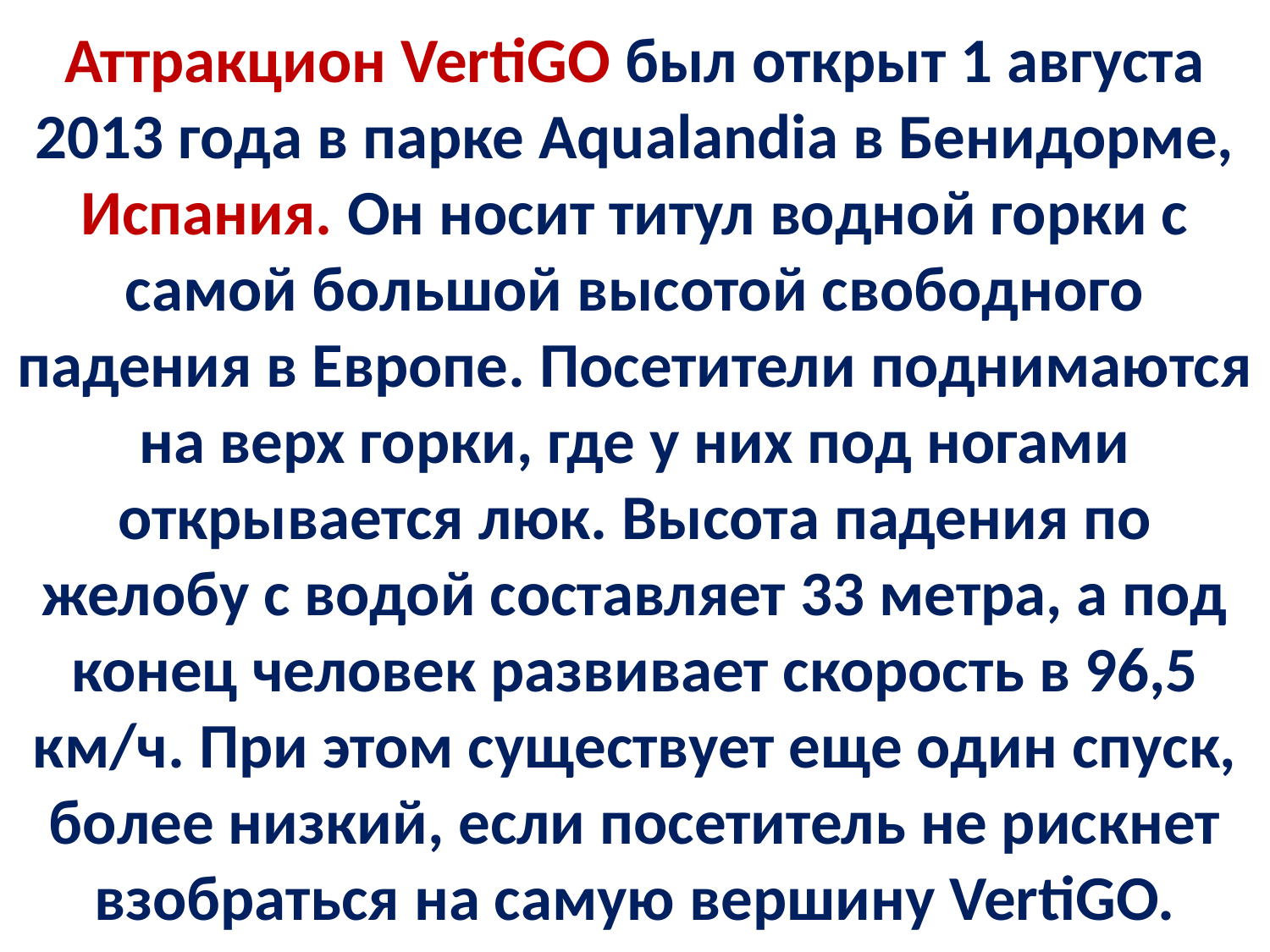

# Аттракцион VertiGO был открыт 1 августа 2013 года в парке Aqualandia в Бенидорме, Испания. Он носит титул водной горки с самой большой высотой свободного падения в Европе. Посетители поднимаются на верх горки, где у них под ногами открывается люк. Высота падения по желобу с водой составляет 33 метра, а под конец человек развивает скорость в 96,5 км/ч. При этом существует еще один спуск, более низкий, если посетитель не рискнет взобраться на самую вершину VertiGO.